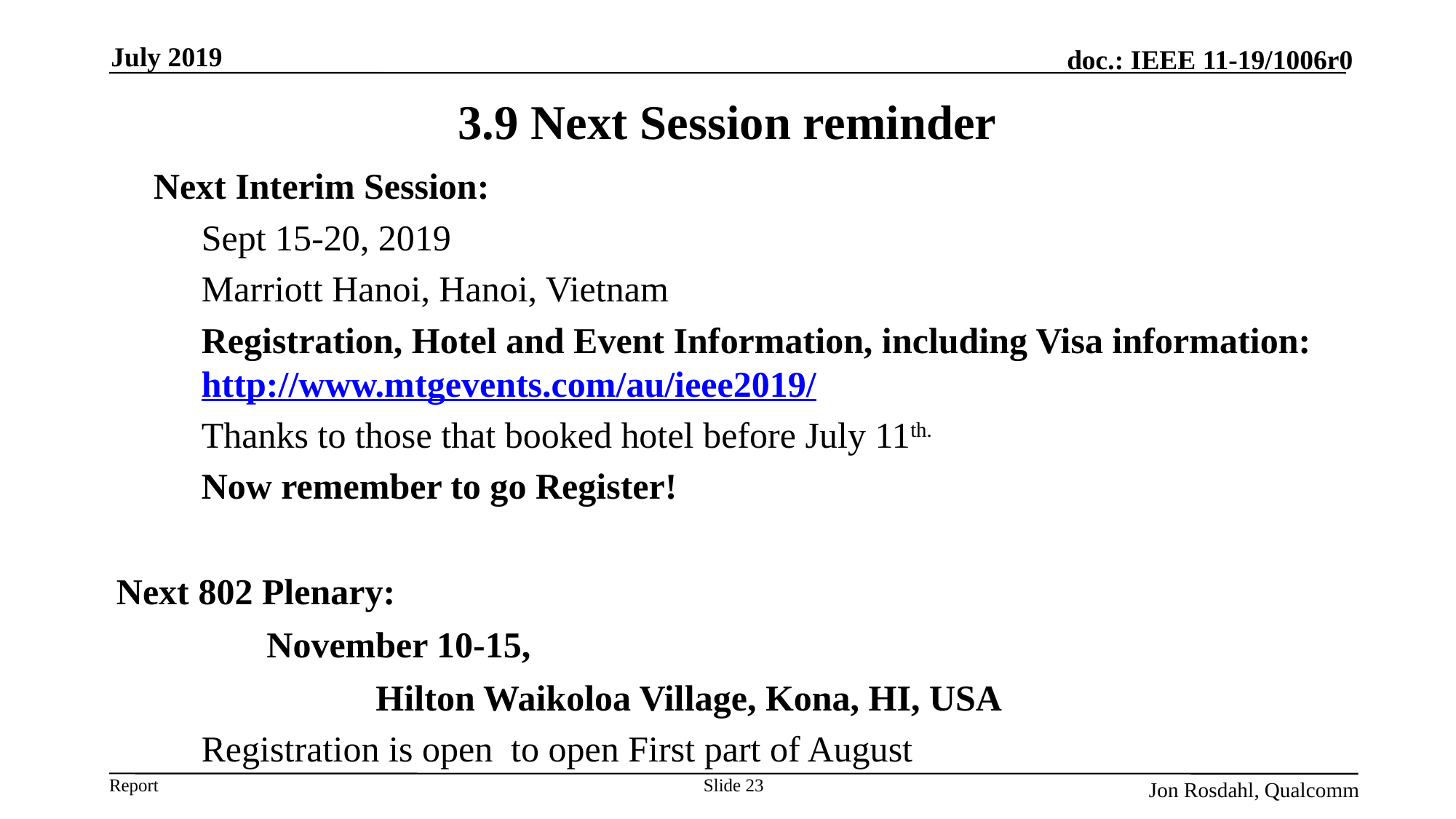

July 2019
# 3.9 Next Session reminder
Next Interim Session:
Sept 15-20, 2019
Marriott Hanoi, Hanoi, Vietnam
Registration, Hotel and Event Information, including Visa information: http://www.mtgevents.com/au/ieee2019/
Thanks to those that booked hotel before July 11th.
Now remember to go Register!

Next 802 Plenary:
		November 10-15,
			Hilton Waikoloa Village, Kona, HI, USA
Registration is open  to open First part of August

Slide 23
Jon Rosdahl, Qualcomm